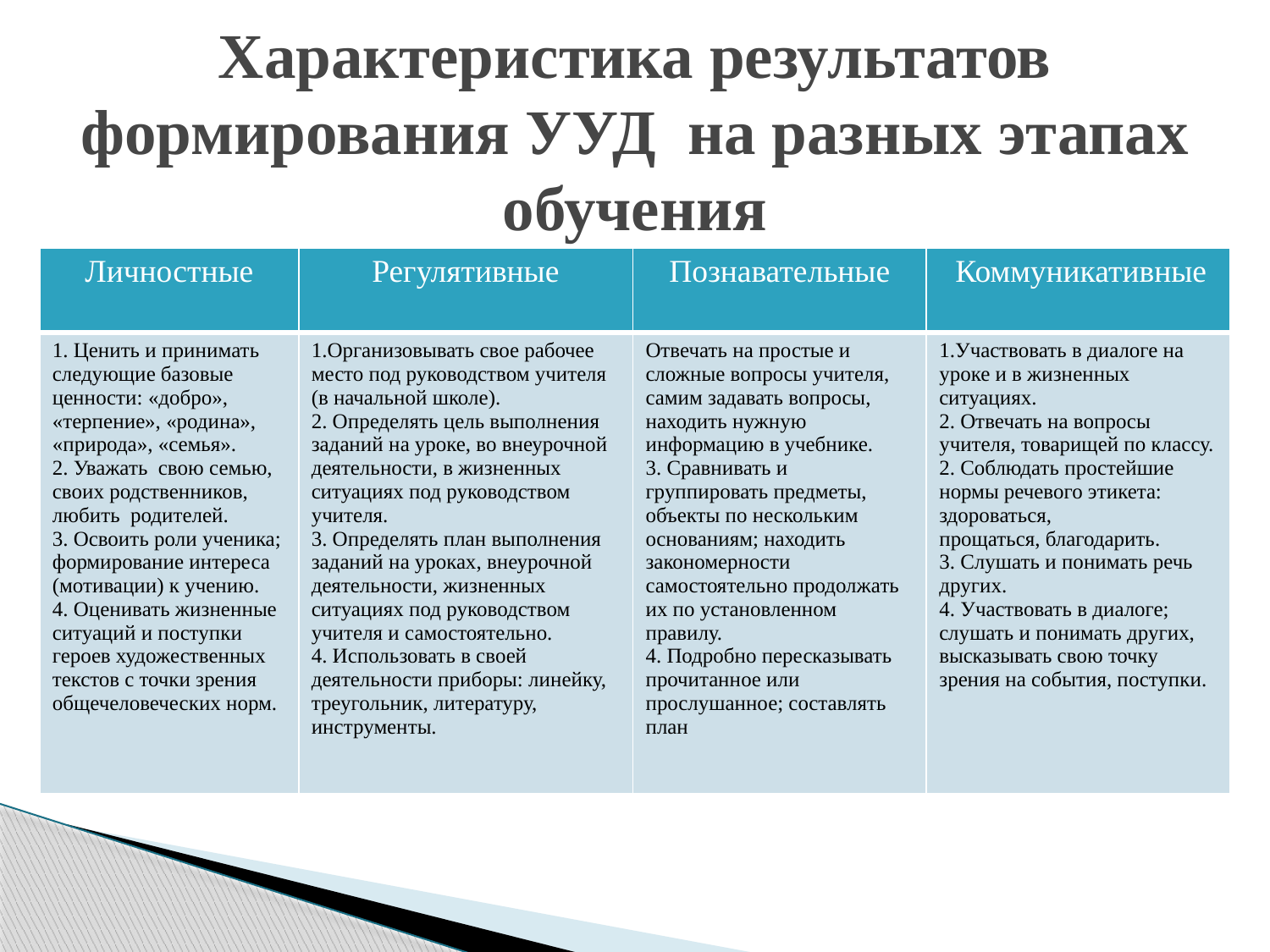

# Характеристика результатов формирования УУД  на разных этапах обучения
| Личностные | Регулятивные | Познавательные | Коммуникативные |
| --- | --- | --- | --- |
| 1. Ценить и принимать следующие базовые ценности: «добро», «терпение», «родина», «природа», «семья». 2. Уважать свою семью, своих родственников, любить родителей. 3. Освоить роли ученика; формирование интереса (мотивации) к учению. 4. Оценивать жизненные ситуаций и поступки героев художественных текстов с точки зрения общечеловеческих норм. | 1.Организовывать свое рабочее место под руководством учителя (в начальной школе). 2. Определять цель выполнения заданий на уроке, во внеурочной деятельности, в жизненных ситуациях под руководством учителя. 3. Определять план выполнения заданий на уроках, внеурочной деятельности, жизненных ситуациях под руководством учителя и самостоятельно. 4. Использовать в своей деятельности приборы: линейку, треугольник, литературу, инструменты. | Отвечать на простые и сложные вопросы учителя, самим задавать вопросы, находить нужную информацию в учебнике. 3. Сравнивать и группировать предметы, объекты по нескольким основаниям; находить закономерности самостоятельно продолжать их по установленном правилу. 4. Подробно пересказывать прочитанное или прослушанное; составлять план | 1.Участвовать в диалоге на уроке и в жизненных ситуациях. 2. Отвечать на вопросы учителя, товарищей по классу. 2. Соблюдать простейшие нормы речевого этикета: здороваться, прощаться, благодарить. 3. Слушать и понимать речь других. 4. Участвовать в диалоге; слушать и понимать других, высказывать свою точку зрения на события, поступки. |